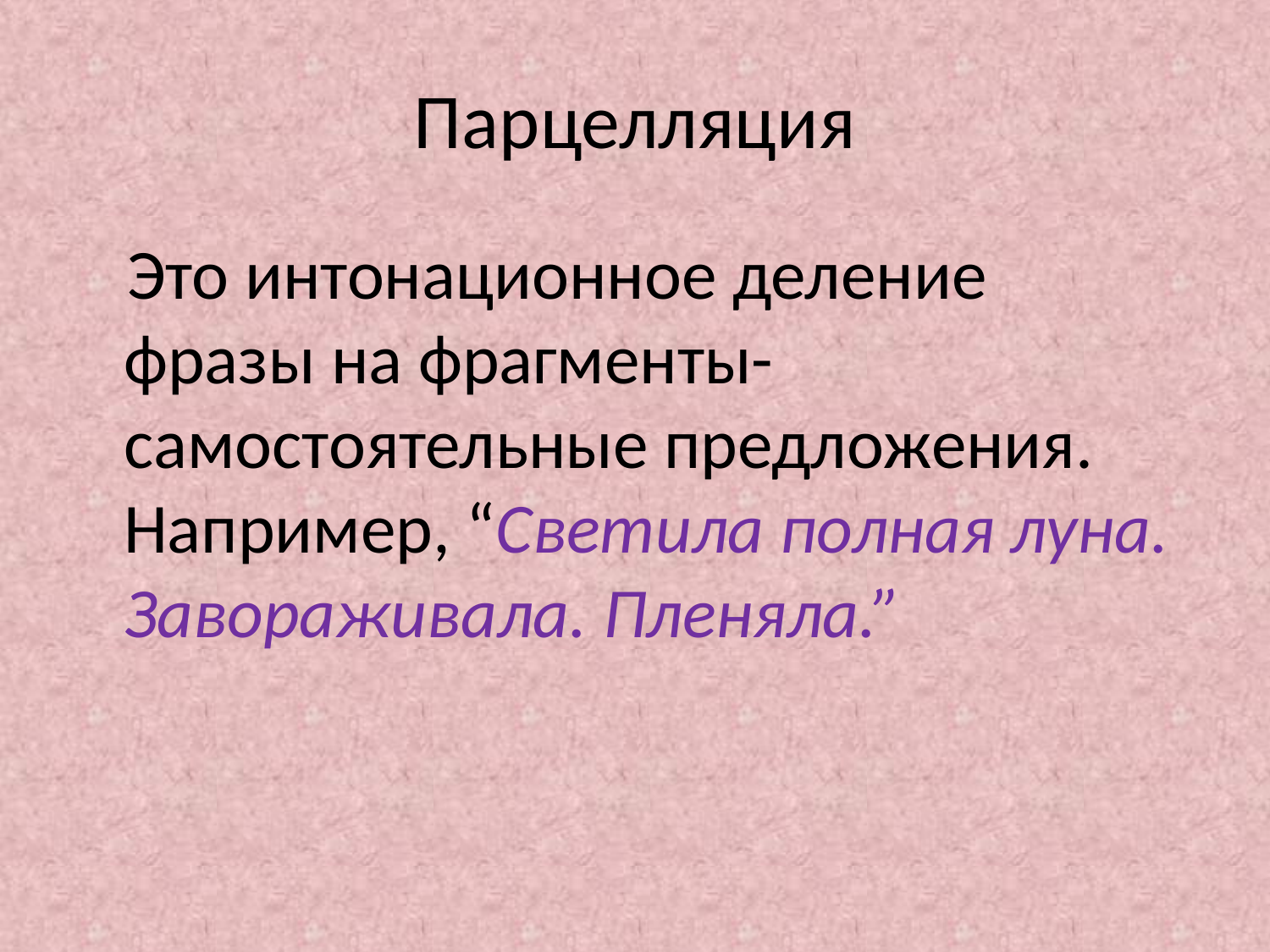

# Парцелляция
    Это интонационное деление фразы на фрагменты-самостоятельные предложения. Например, “Светила полная луна. Завораживала. Пленяла.”